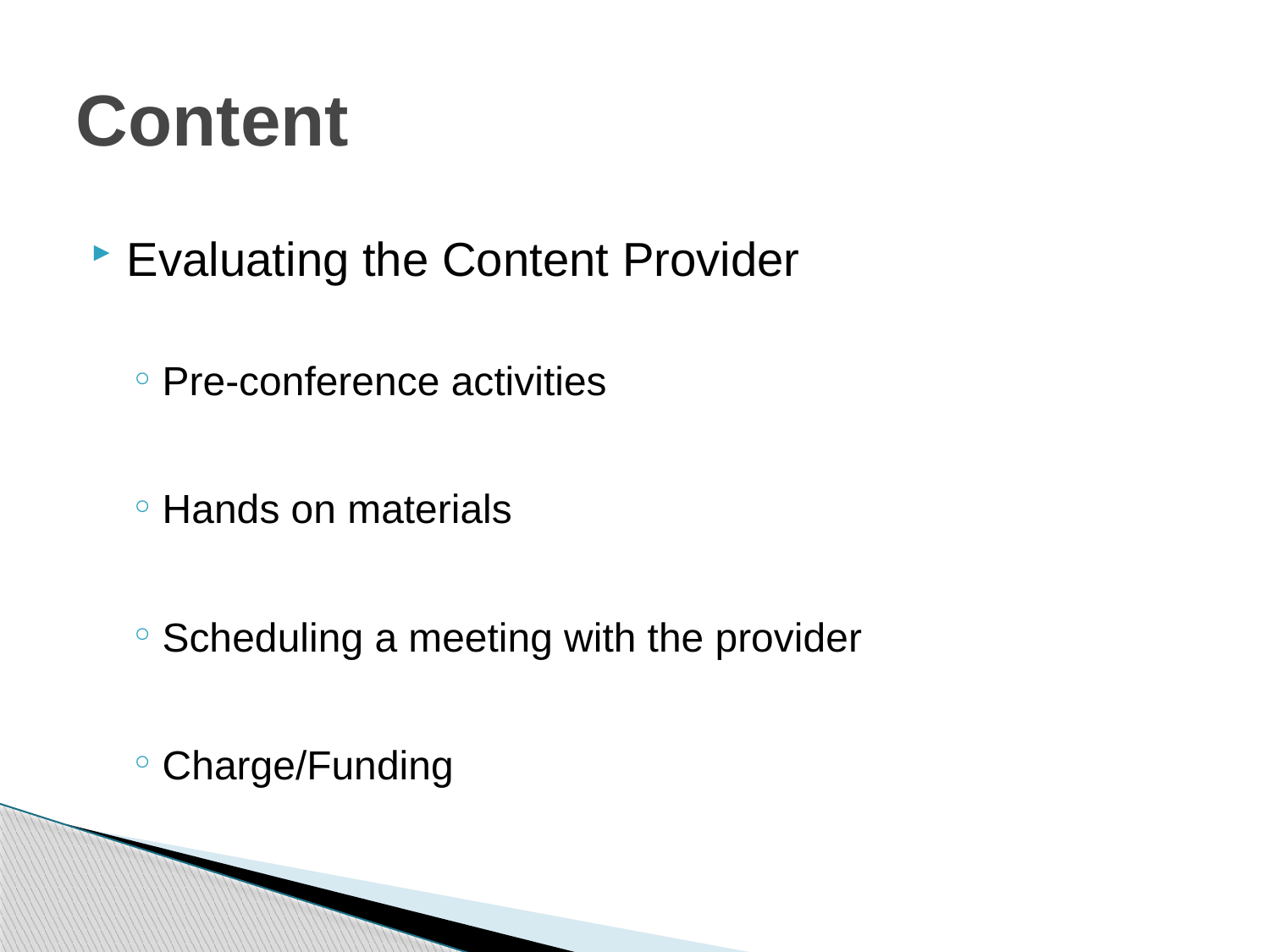

# Content
Evaluating the Content Provider

Pre-conference activities

Hands on materials

Scheduling a meeting with the provider

Charge/Funding